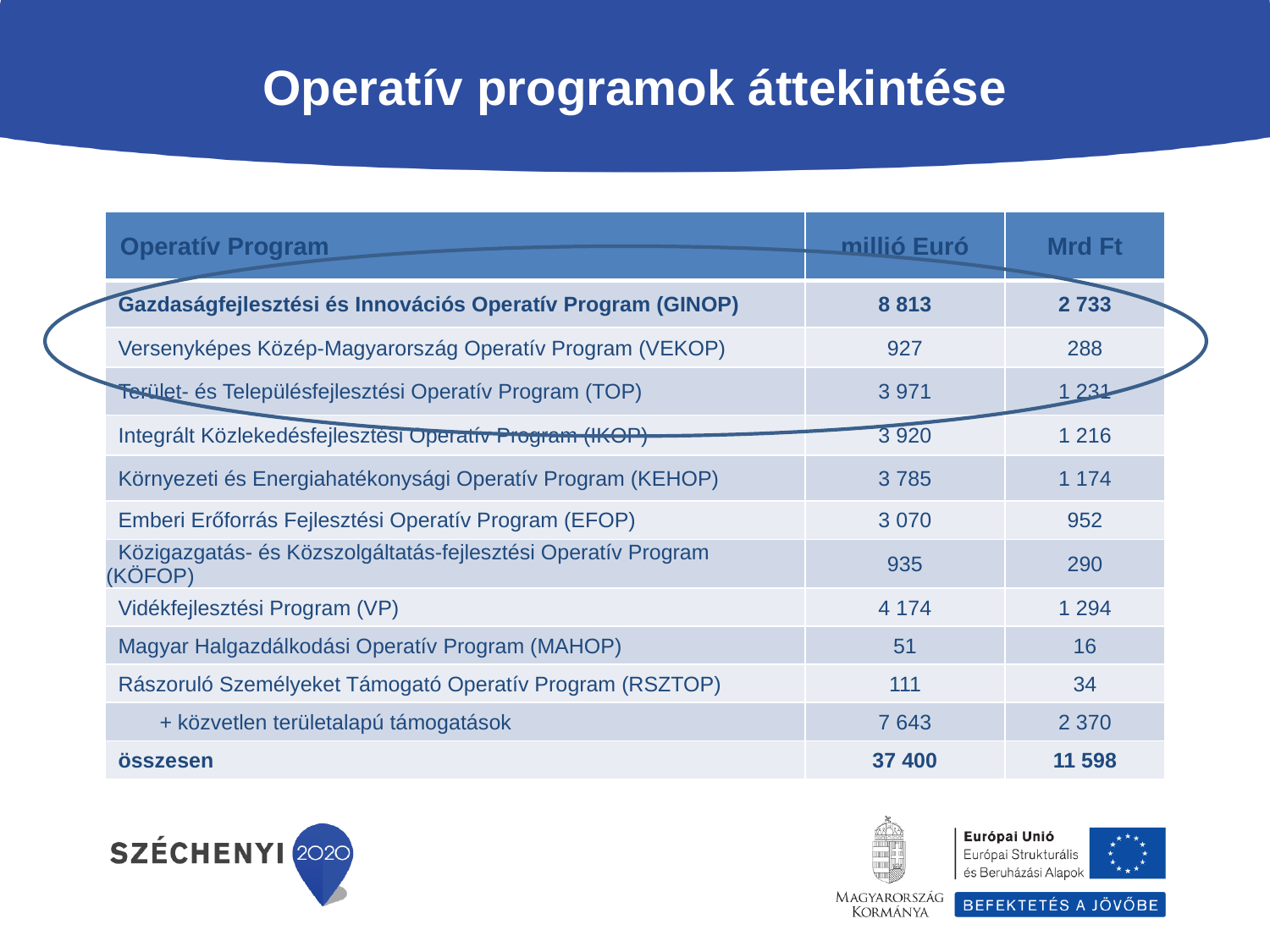

# Operatív programok áttekintése
| Operatív Program | millió Euró | Mrd Ft |
| --- | --- | --- |
| Gazdaságfejlesztési és Innovációs Operatív Program (GINOP) | 8 813 | 2 733 |
| Versenyképes Közép-Magyarország Operatív Program (VEKOP) | 927 | 288 |
| Terület- és Településfejlesztési Operatív Program (TOP) | 3 971 | 1 231 |
| Integrált Közlekedésfejlesztési Operatív Program (IKOP) | 3 920 | 1 216 |
| Környezeti és Energiahatékonysági Operatív Program (KEHOP) | 3 785 | 1 174 |
| Emberi Erőforrás Fejlesztési Operatív Program (EFOP) | 3 070 | 952 |
| Közigazgatás- és Közszolgáltatás-fejlesztési Operatív Program (KÖFOP) | 935 | 290 |
| Vidékfejlesztési Program (VP) | 4 174 | 1 294 |
| Magyar Halgazdálkodási Operatív Program (MAHOP) | 51 | 16 |
| Rászoruló Személyeket Támogató Operatív Program (RSZTOP) | 111 | 34 |
| + közvetlen területalapú támogatások | 7 643 | 2 370 |
| összesen | 37 400 | 11 598 |